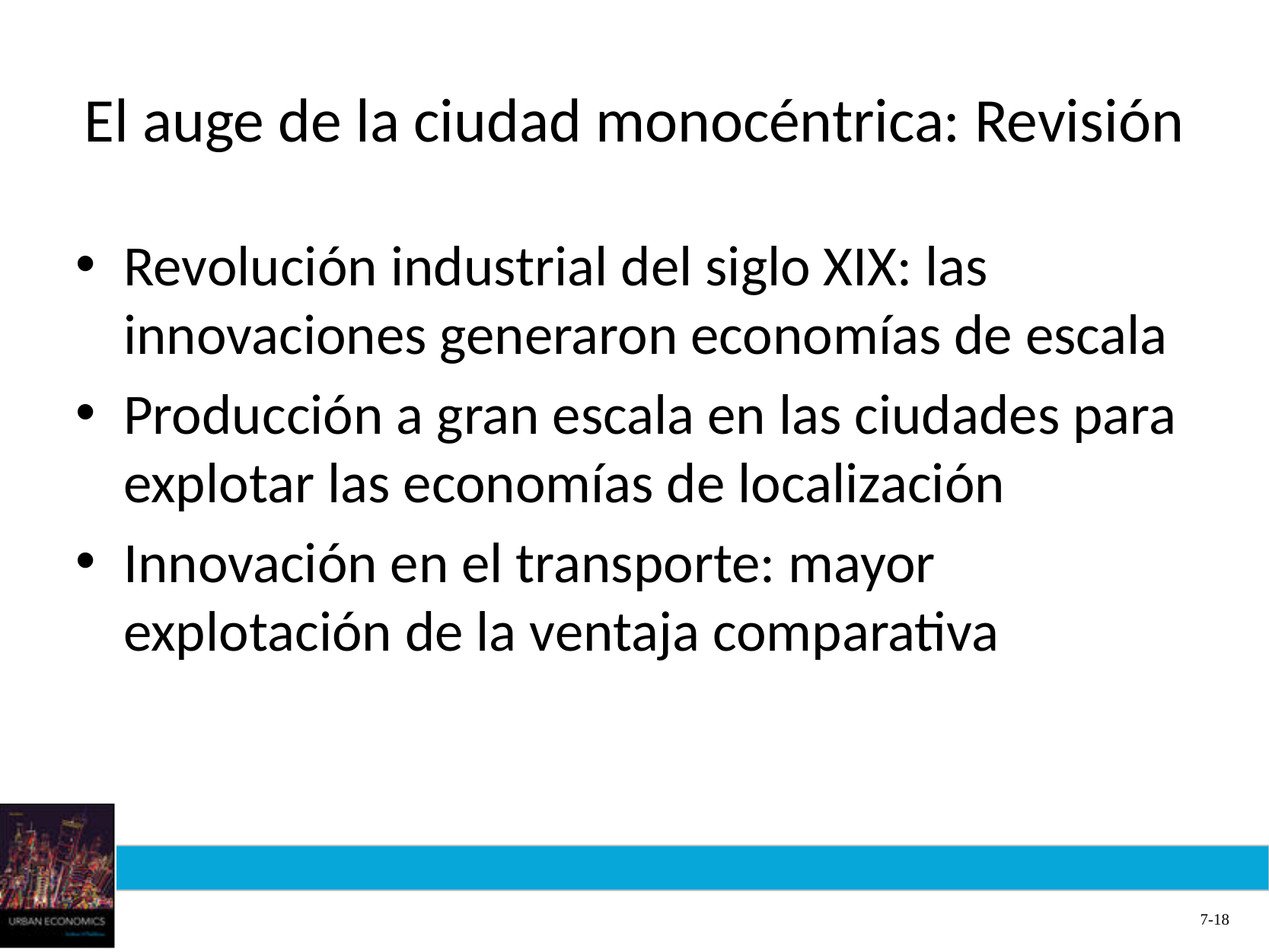

# El auge de la ciudad monocéntrica: Revisión
Revolución industrial del siglo XIX: las innovaciones generaron economías de escala
Producción a gran escala en las ciudades para explotar las economías de localización
Innovación en el transporte: mayor explotación de la ventaja comparativa
7-18